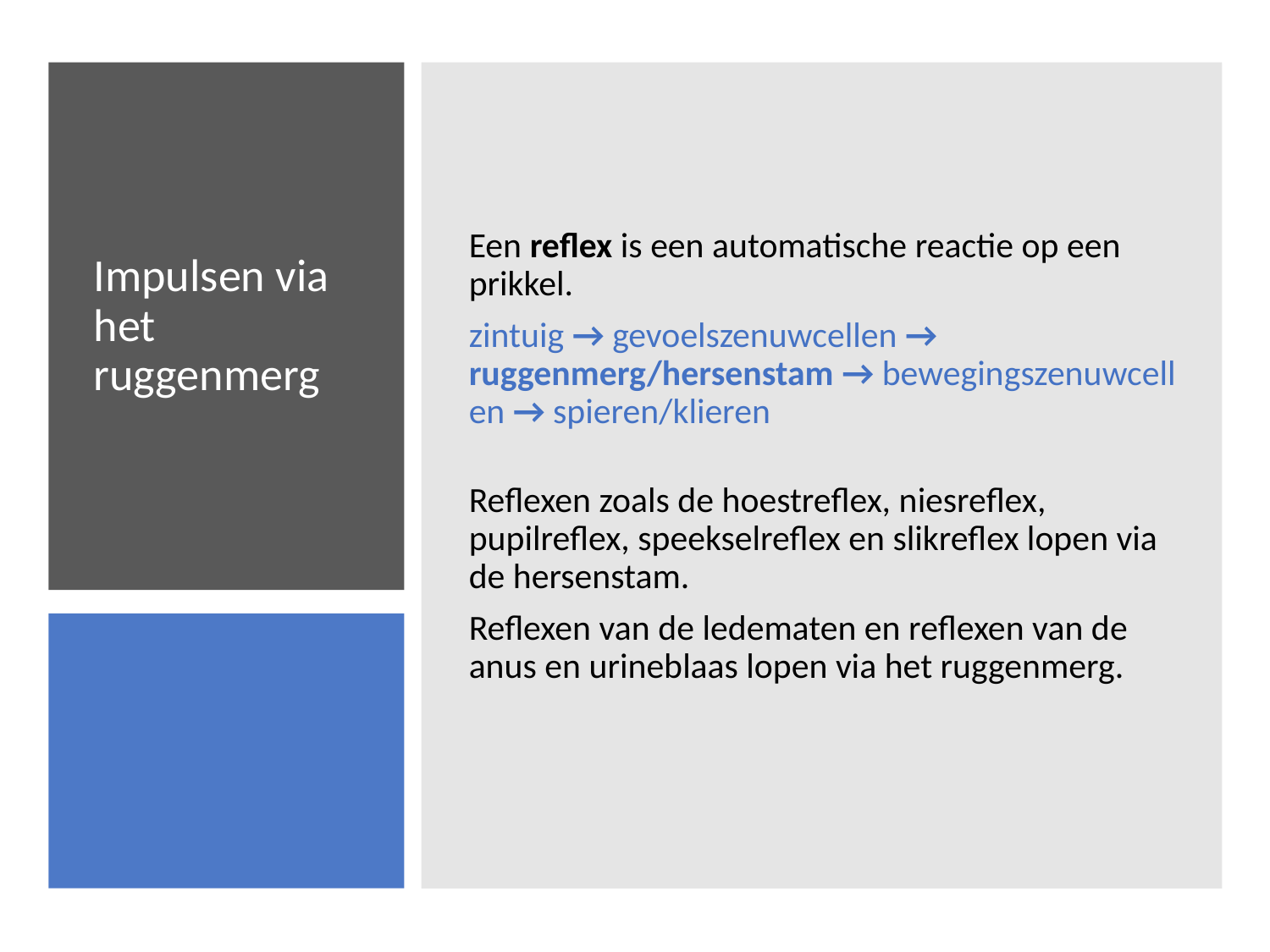

Een reflex is een automatische reactie op een prikkel.
zintuig → gevoelszenuwcellen → ruggenmerg/hersenstam → bewegingszenuwcellen → spieren/klieren
Reflexen zoals de hoestreflex, niesreflex, pupilreflex, speekselreflex en slikreflex lopen via de hersenstam.
Reflexen van de ledematen en reflexen van de anus en urineblaas lopen via het ruggenmerg.
# Impulsen via het ruggenmerg